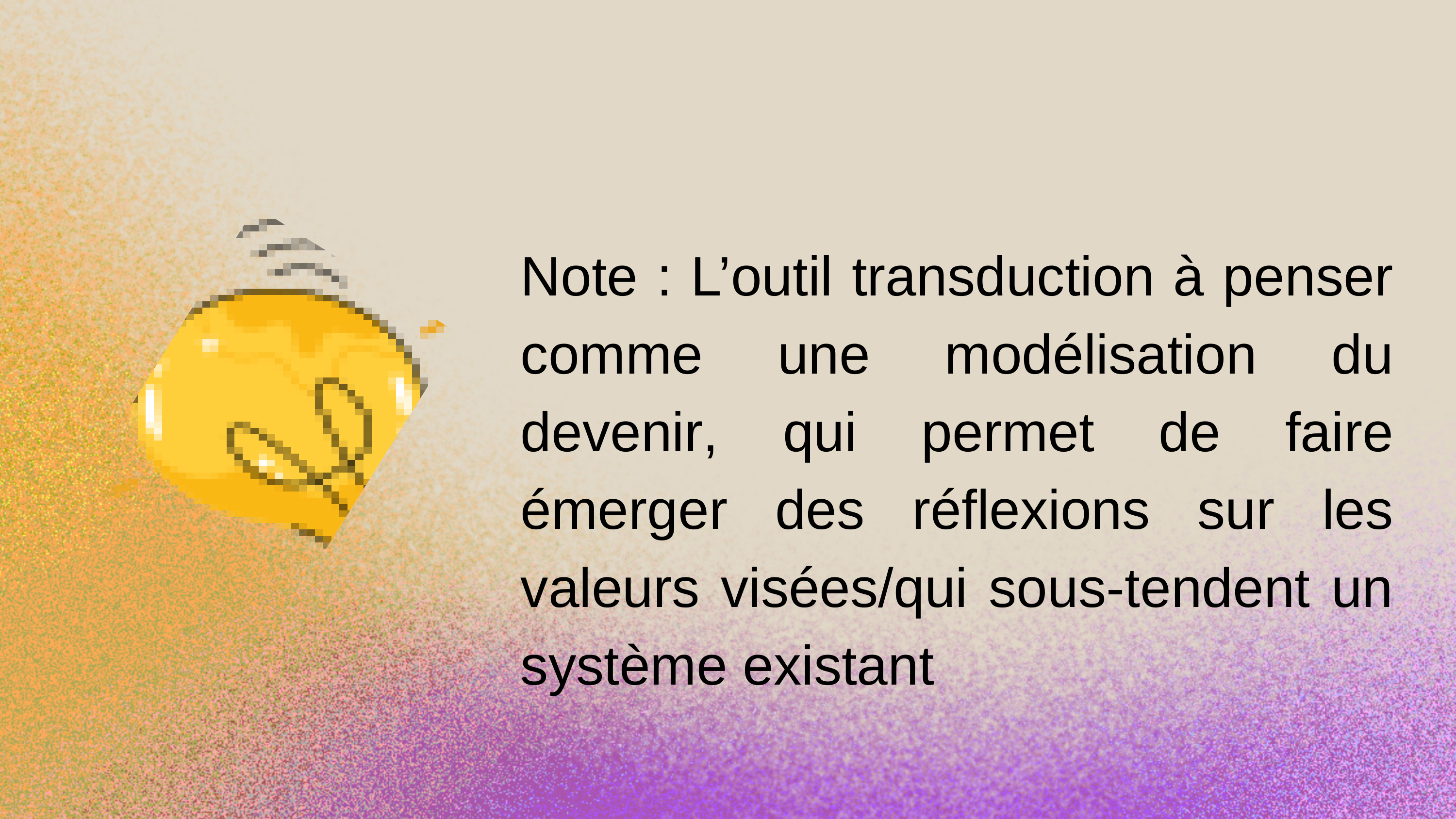

Note : L’outil transduction à penser comme une modélisation du devenir, qui permet de faire émerger des réflexions sur les valeurs visées/qui sous-tendent un système existant